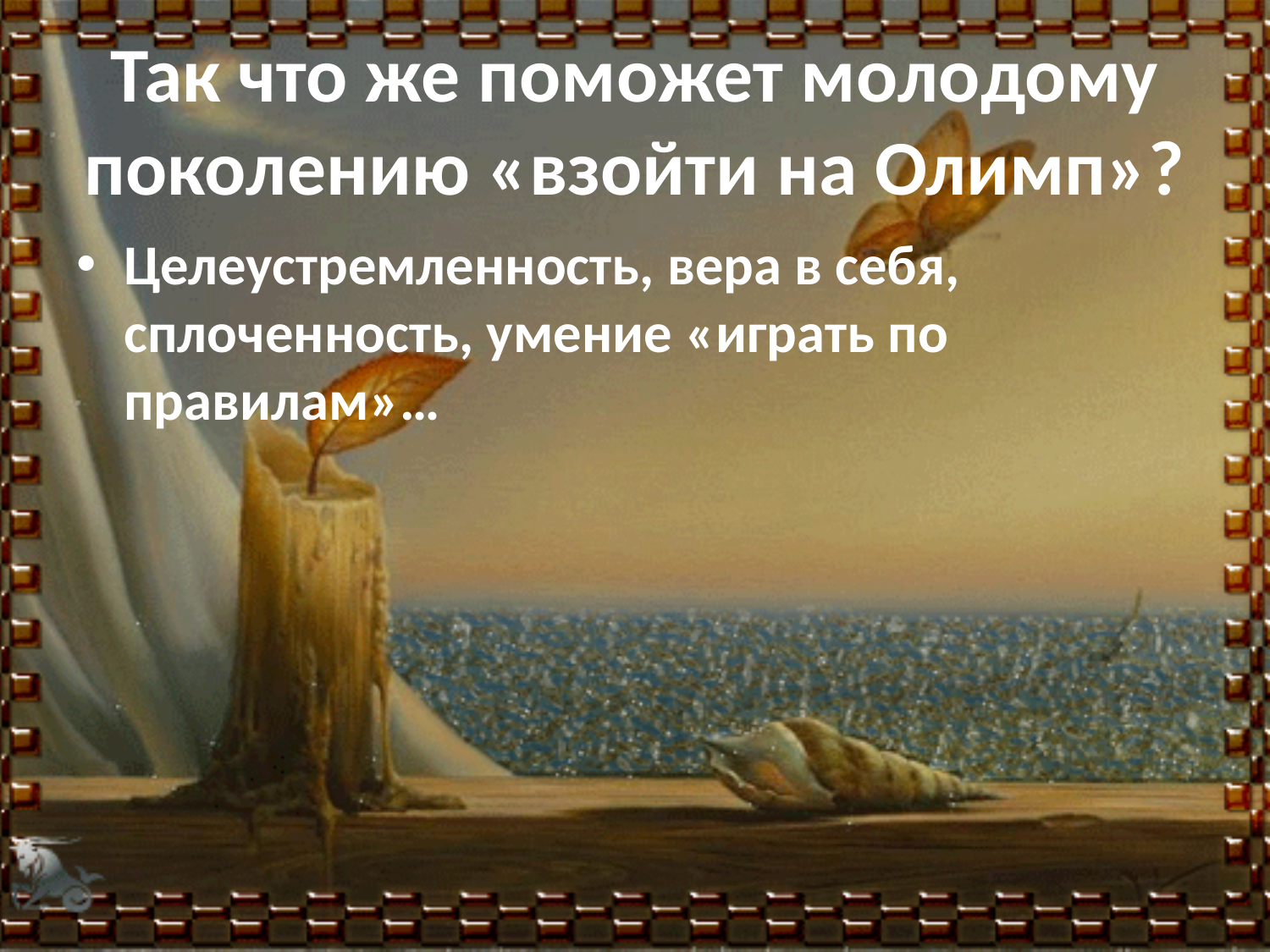

# Так что же поможет молодому поколению «взойти на Олимп»?
Целеустремленность, вера в себя, сплоченность, умение «играть по правилам»…